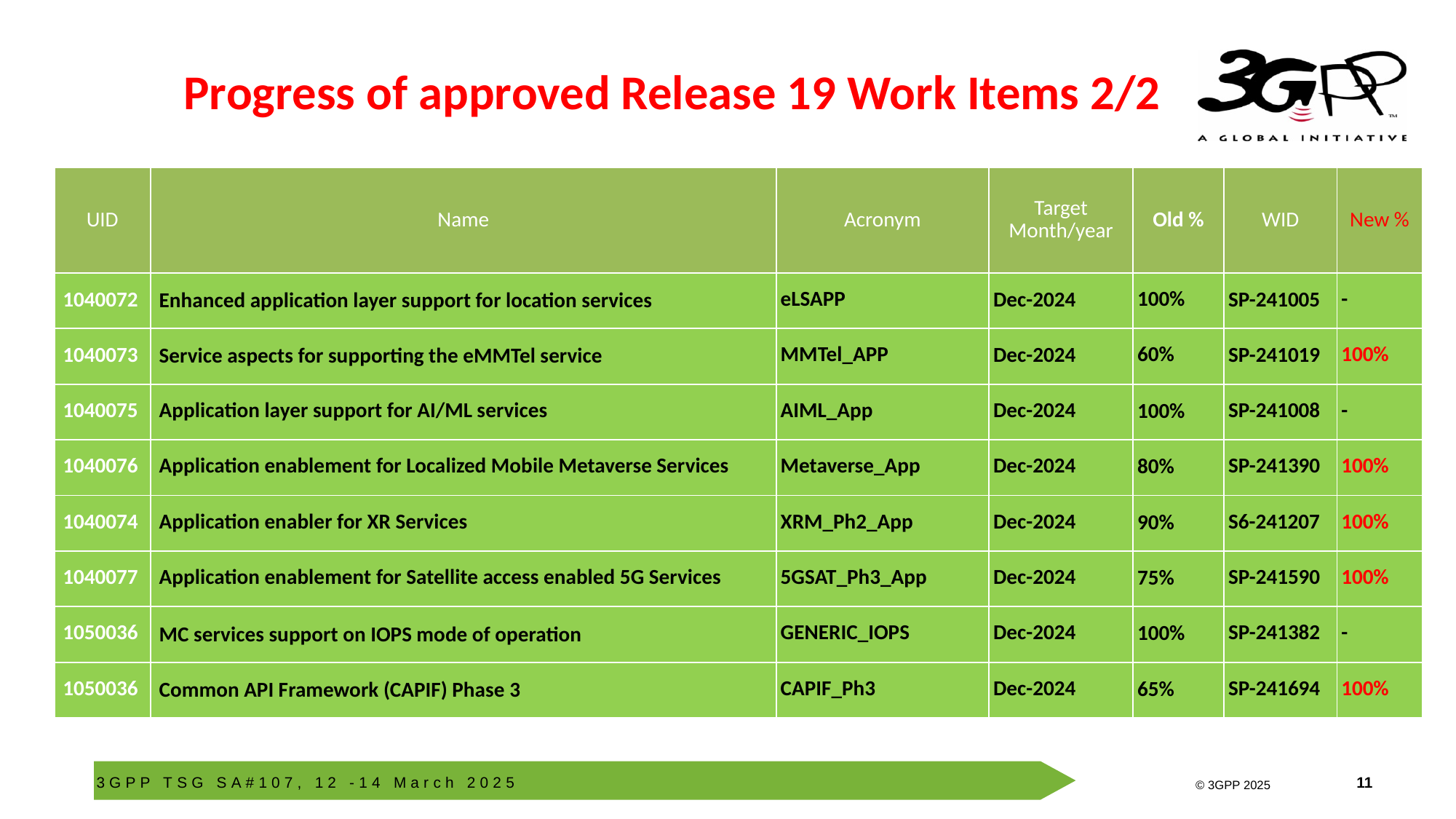

# Progress of approved Release 19 Work Items 2/2
| UID | Name | Acronym | Target Month/year | Old % | WID | New % |
| --- | --- | --- | --- | --- | --- | --- |
| 1040072 | Enhanced application layer support for location services | eLSAPP | Dec-2024 | 100% | SP-241005 | - |
| 1040073 | Service aspects for supporting the eMMTel service | MMTel\_APP | Dec-2024 | 60% | SP-241019 | 100% |
| 1040075 | Application layer support for AI/ML services | AIML\_App | Dec-2024 | 100% | SP-241008 | - |
| 1040076 | Application enablement for Localized Mobile Metaverse Services | Metaverse\_App | Dec-2024 | 80% | SP-241390 | 100% |
| 1040074 | Application enabler for XR Services | XRM\_Ph2\_App | Dec-2024 | 90% | S6-241207 | 100% |
| 1040077 | Application enablement for Satellite access enabled 5G Services | 5GSAT\_Ph3\_App | Dec-2024 | 75% | SP-241590 | 100% |
| 1050036 | MC services support on IOPS mode of operation | GENERIC\_IOPS | Dec-2024 | 100% | SP-241382 | - |
| 1050036 | Common API Framework (CAPIF) Phase 3 | CAPIF\_Ph3 | Dec-2024 | 65% | SP-241694 | 100% |